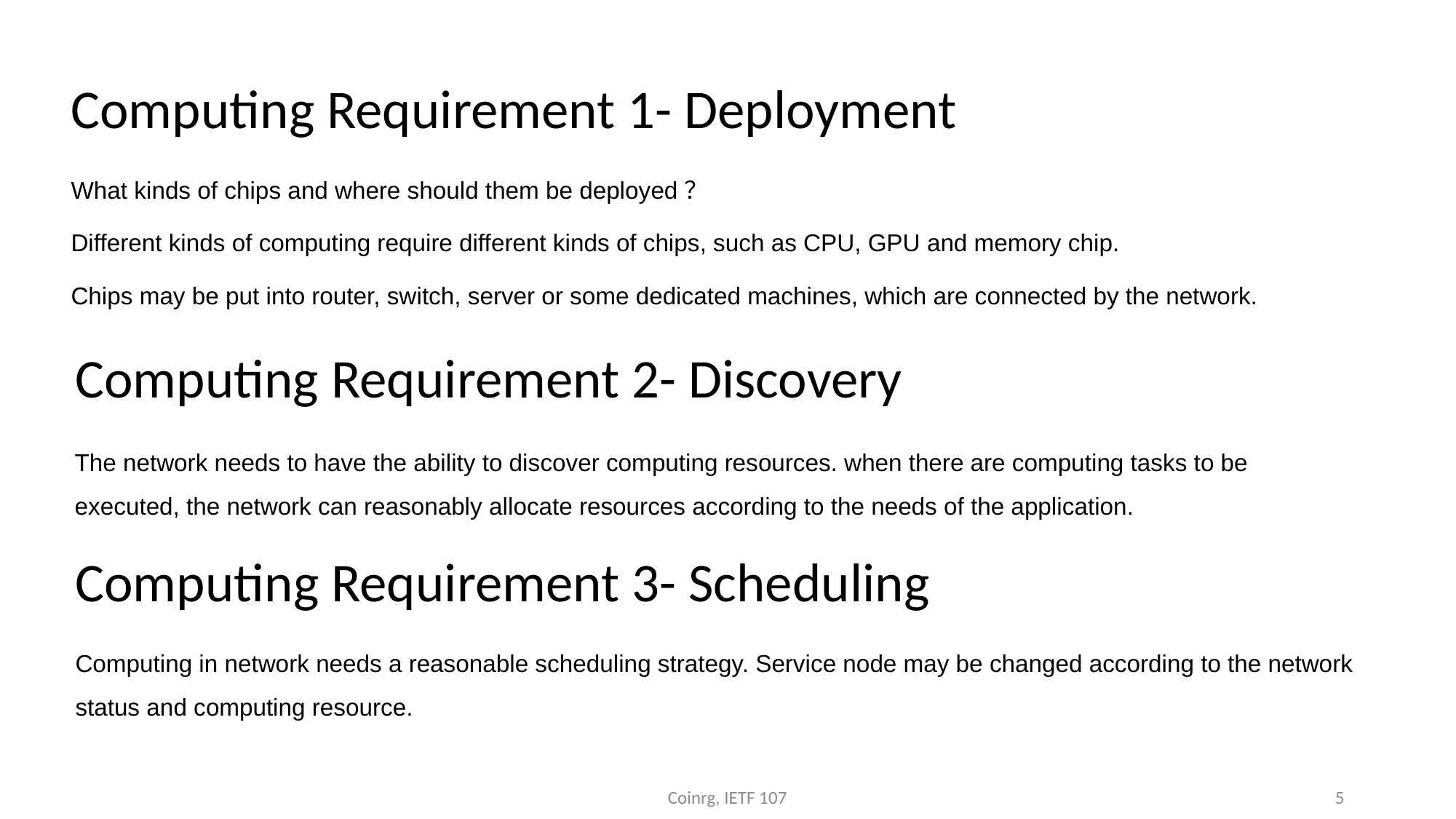

Computing Requirement 1- Deployment
What kinds of chips and where should them be deployed？
Different kinds of computing require different kinds of chips, such as CPU, GPU and memory chip.
Chips may be put into router, switch, server or some dedicated machines, which are connected by the network.
Computing Requirement 2- Discovery
The network needs to have the ability to discover computing resources. when there are computing tasks to be executed, the network can reasonably allocate resources according to the needs of the application.

Computing Requirement 3- Scheduling
Computing in network needs a reasonable scheduling strategy. Service node may be changed according to the network status and computing resource.
Coinrg, IETF 107
5